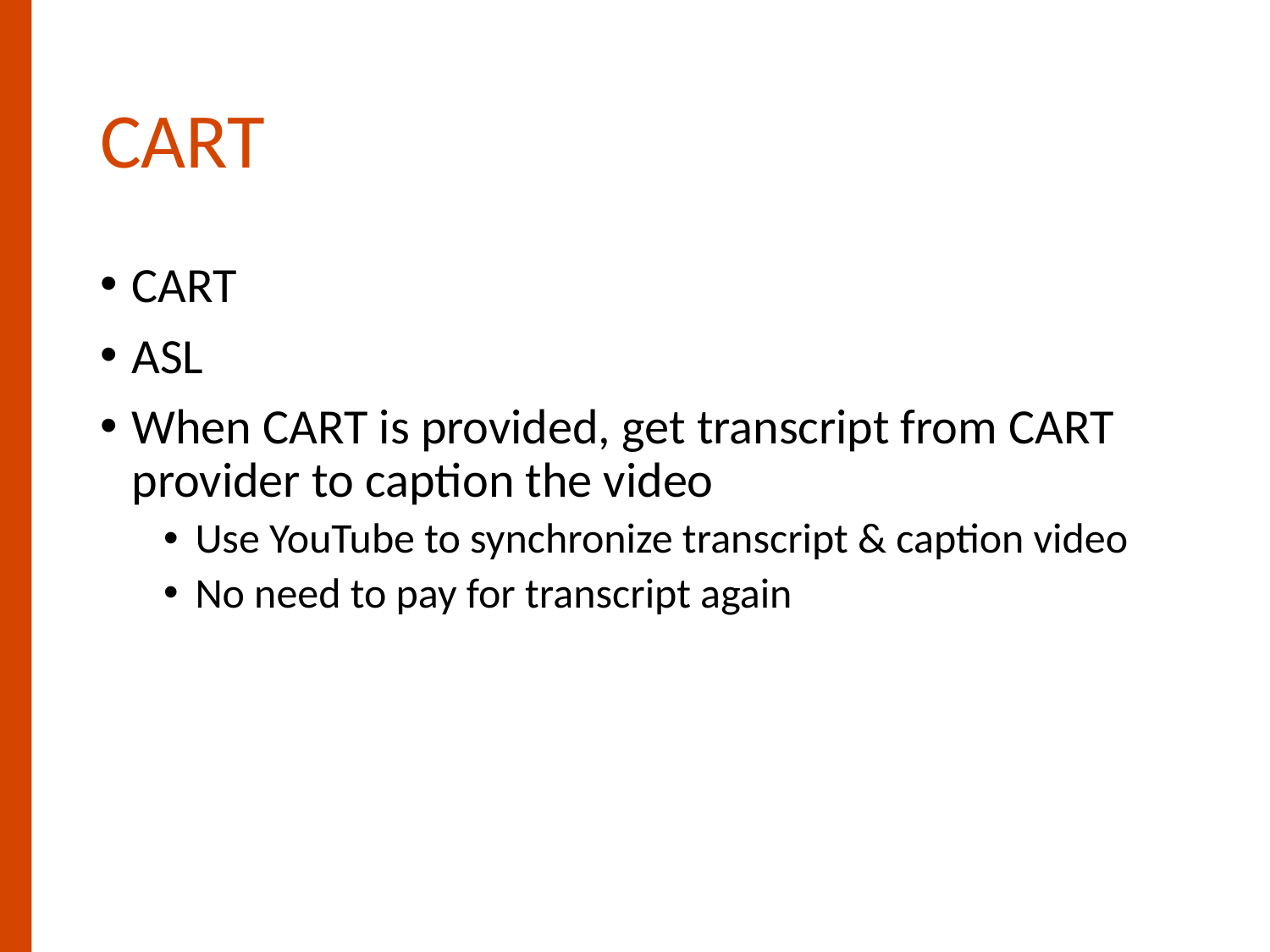

# CART
CART
ASL
When CART is provided, get transcript from CART provider to caption the video
Use YouTube to synchronize transcript & caption video
No need to pay for transcript again